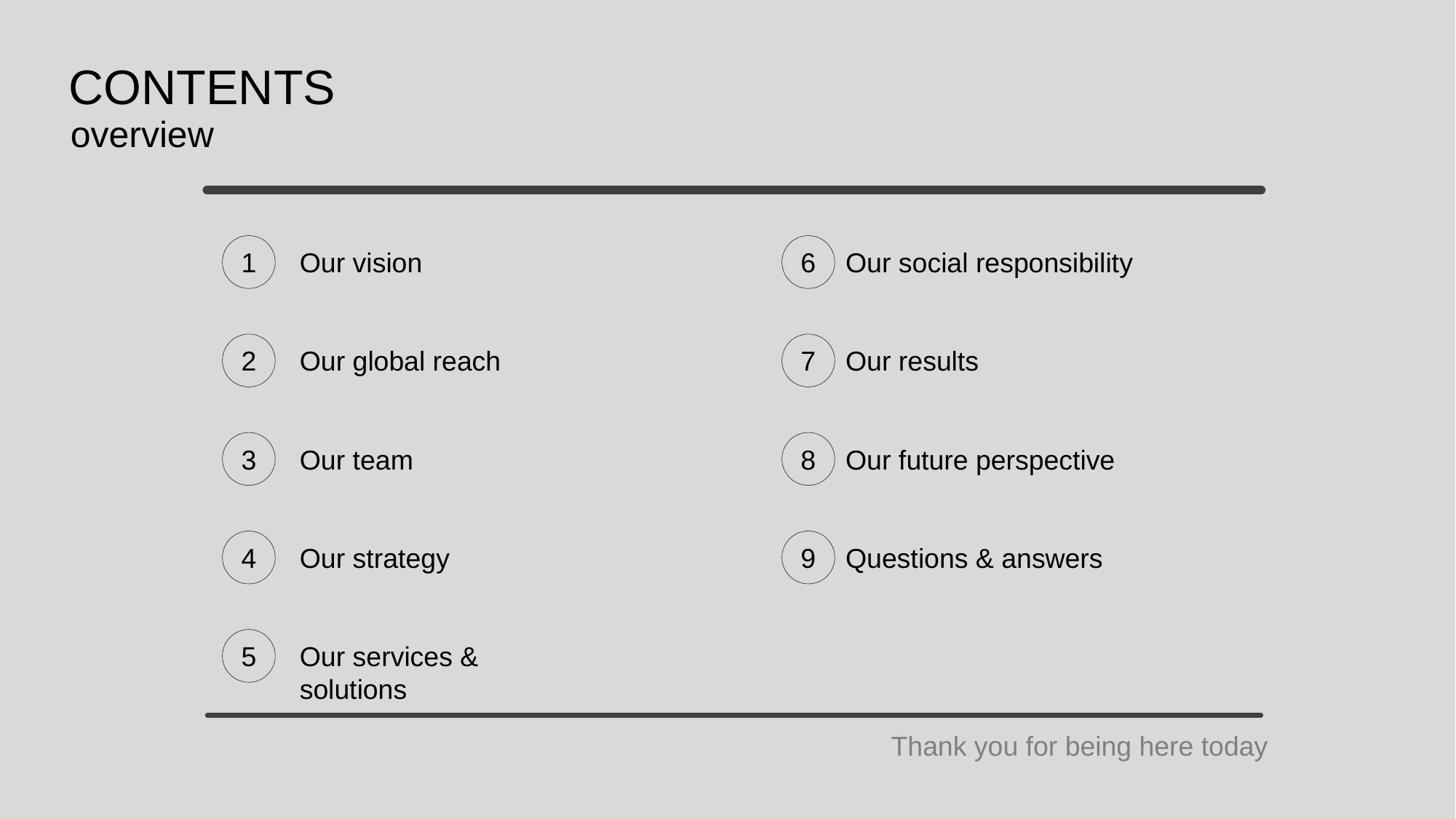

CONTENTS
overview

1
Our vision
6
Our social responsibility

Our global reach
2
7
Our results

3
Our team
8
Our future perspective

4
Our strategy
9
Questions & answers

5
Our services & solutions
Thank you for being here today